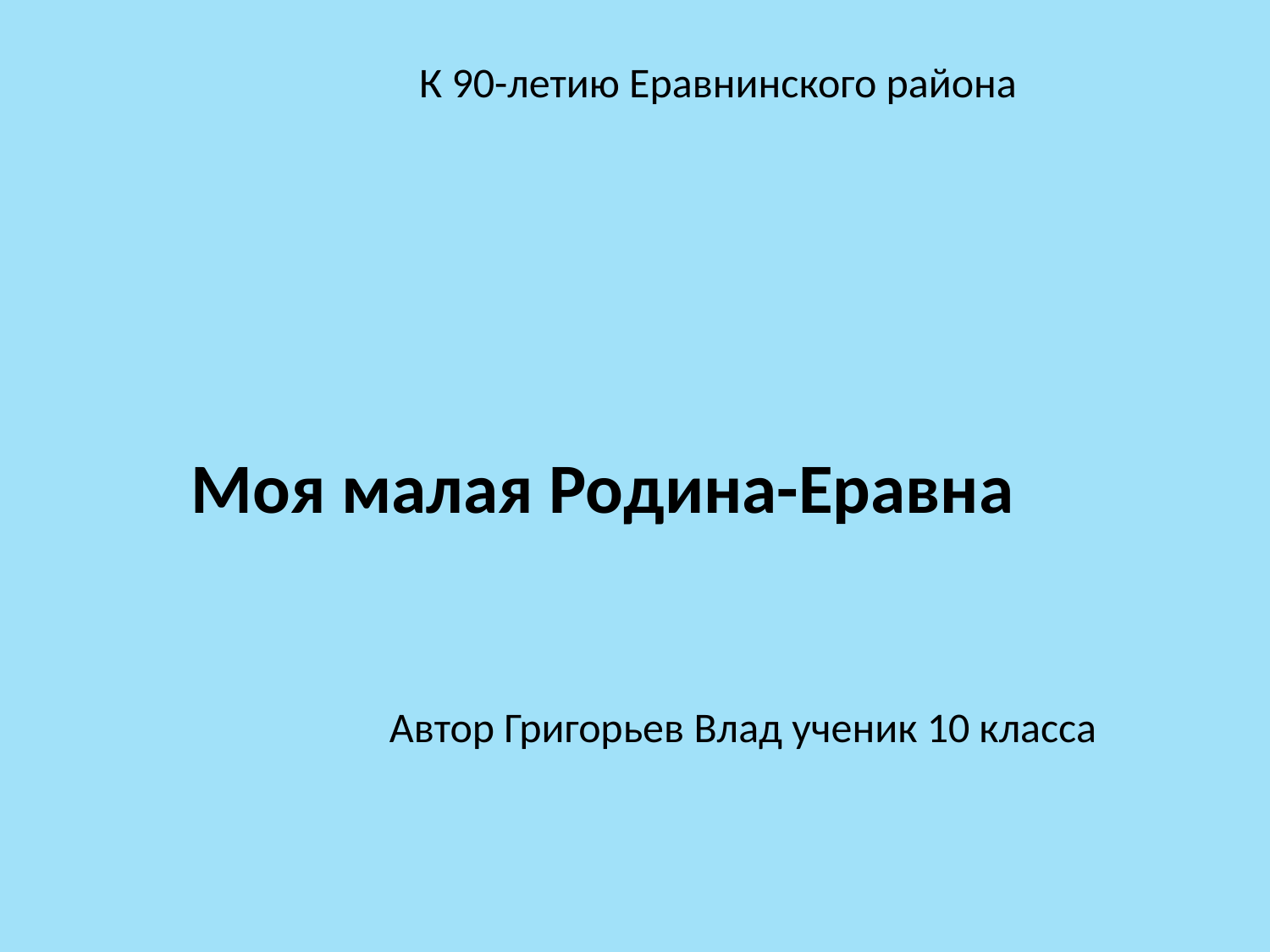

К 90-летию Еравнинского района
Моя малая Родина-Еравна
Автор Григорьев Влад ученик 10 класса